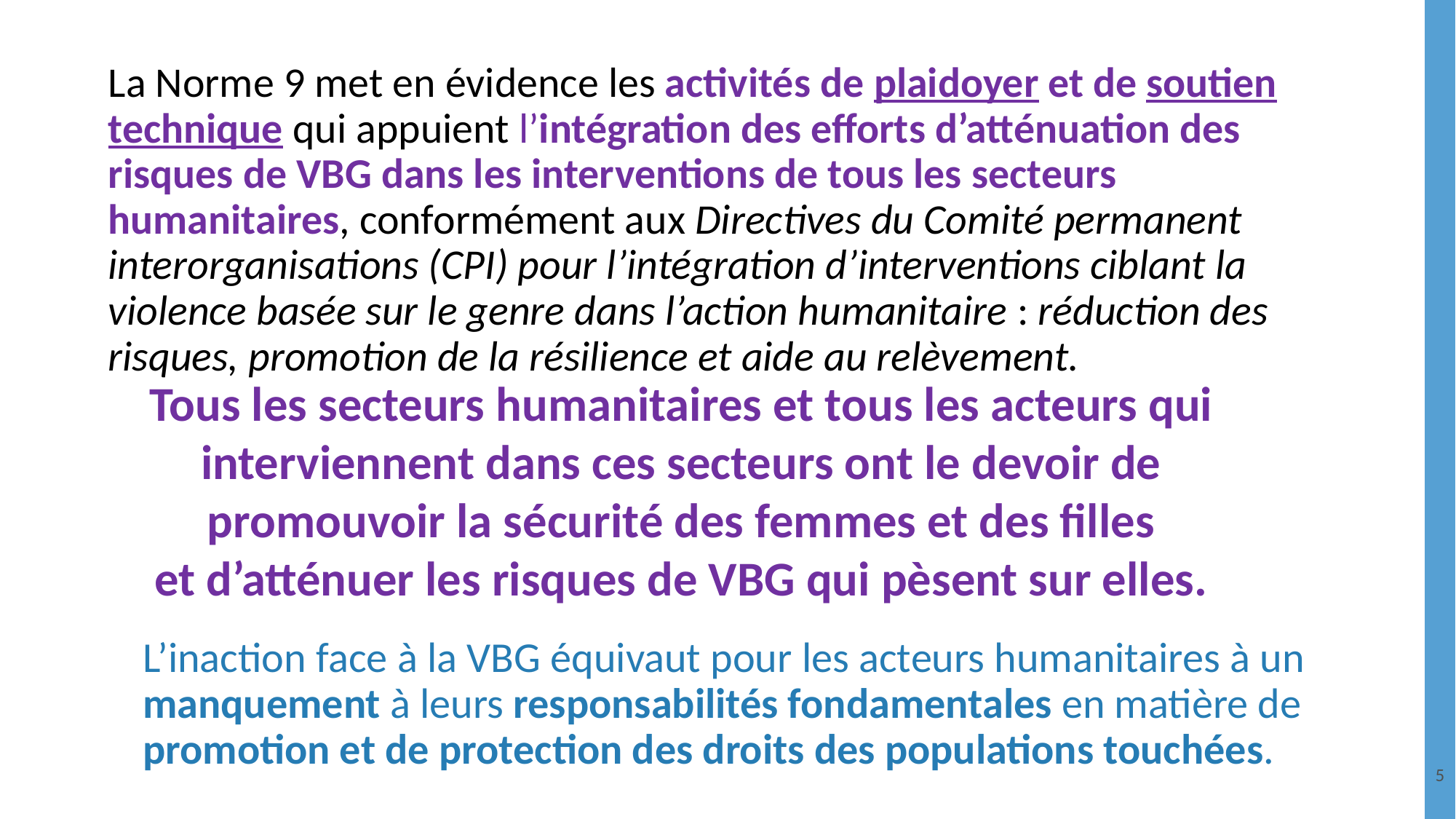

La Norme 9 met en évidence les activités de plaidoyer et de soutien technique qui appuient l’intégration des efforts d’atténuation des risques de VBG dans les interventions de tous les secteurs humanitaires, conformément aux Directives du Comité permanent interorganisations (CPI) pour l’intégration d’interventions ciblant la violence basée sur le genre dans l’action humanitaire : réduction des risques, promotion de la résilience et aide au relèvement.
Tous les secteurs humanitaires et tous les acteurs qui interviennent dans ces secteurs ont le devoir de promouvoir la sécurité des femmes et des filles
et d’atténuer les risques de VBG qui pèsent sur elles.
L’inaction face à la VBG équivaut pour les acteurs humanitaires à un manquement à leurs responsabilités fondamentales en matière de promotion et de protection des droits des populations touchées.